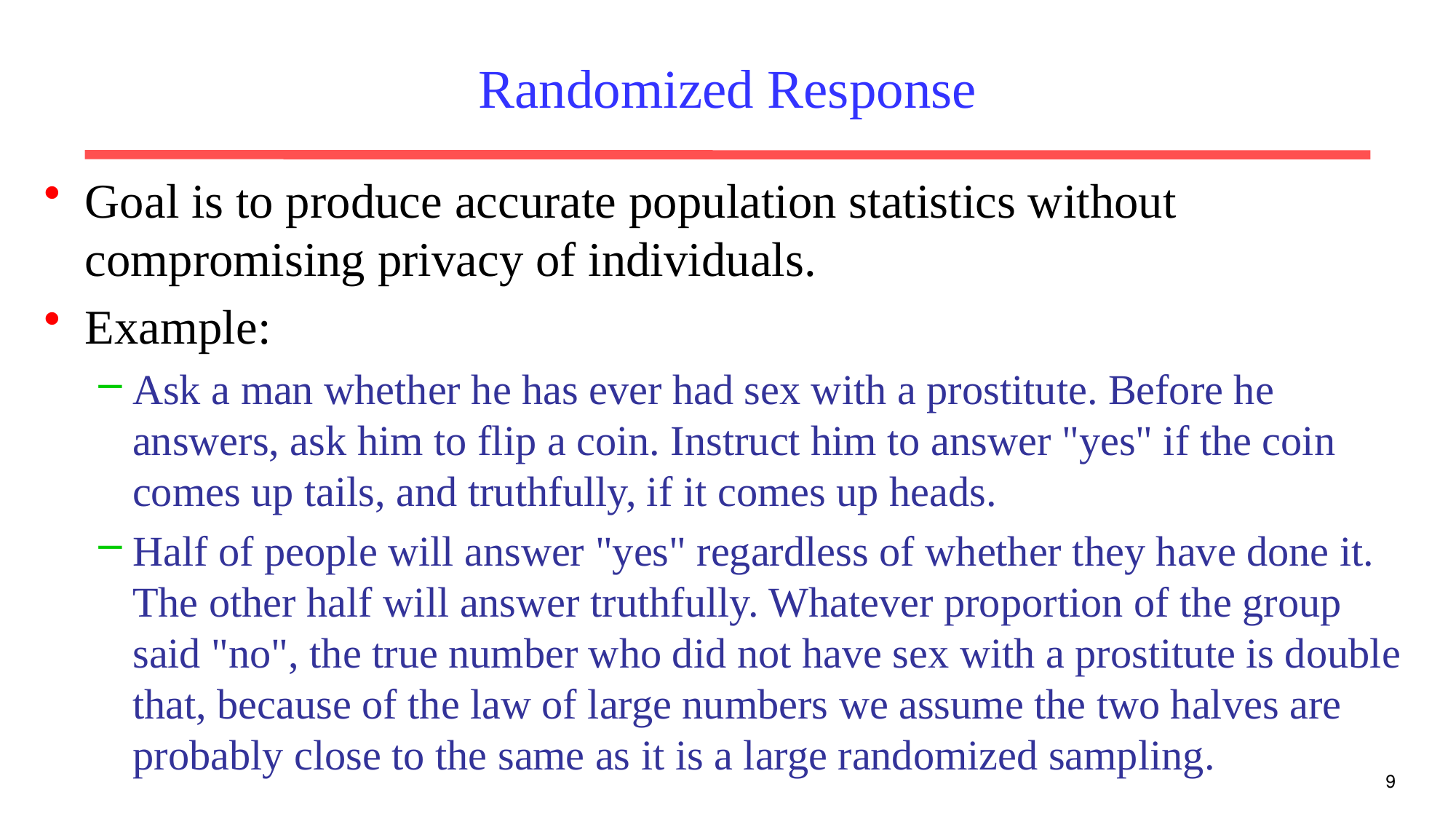

# Randomized Response
Goal is to produce accurate population statistics without compromising privacy of individuals.
Example:
Ask a man whether he has ever had sex with a prostitute. Before he answers, ask him to flip a coin. Instruct him to answer "yes" if the coin comes up tails, and truthfully, if it comes up heads.
Half of people will answer "yes" regardless of whether they have done it. The other half will answer truthfully. Whatever proportion of the group said "no", the true number who did not have sex with a prostitute is double that, because of the law of large numbers we assume the two halves are probably close to the same as it is a large randomized sampling.
9